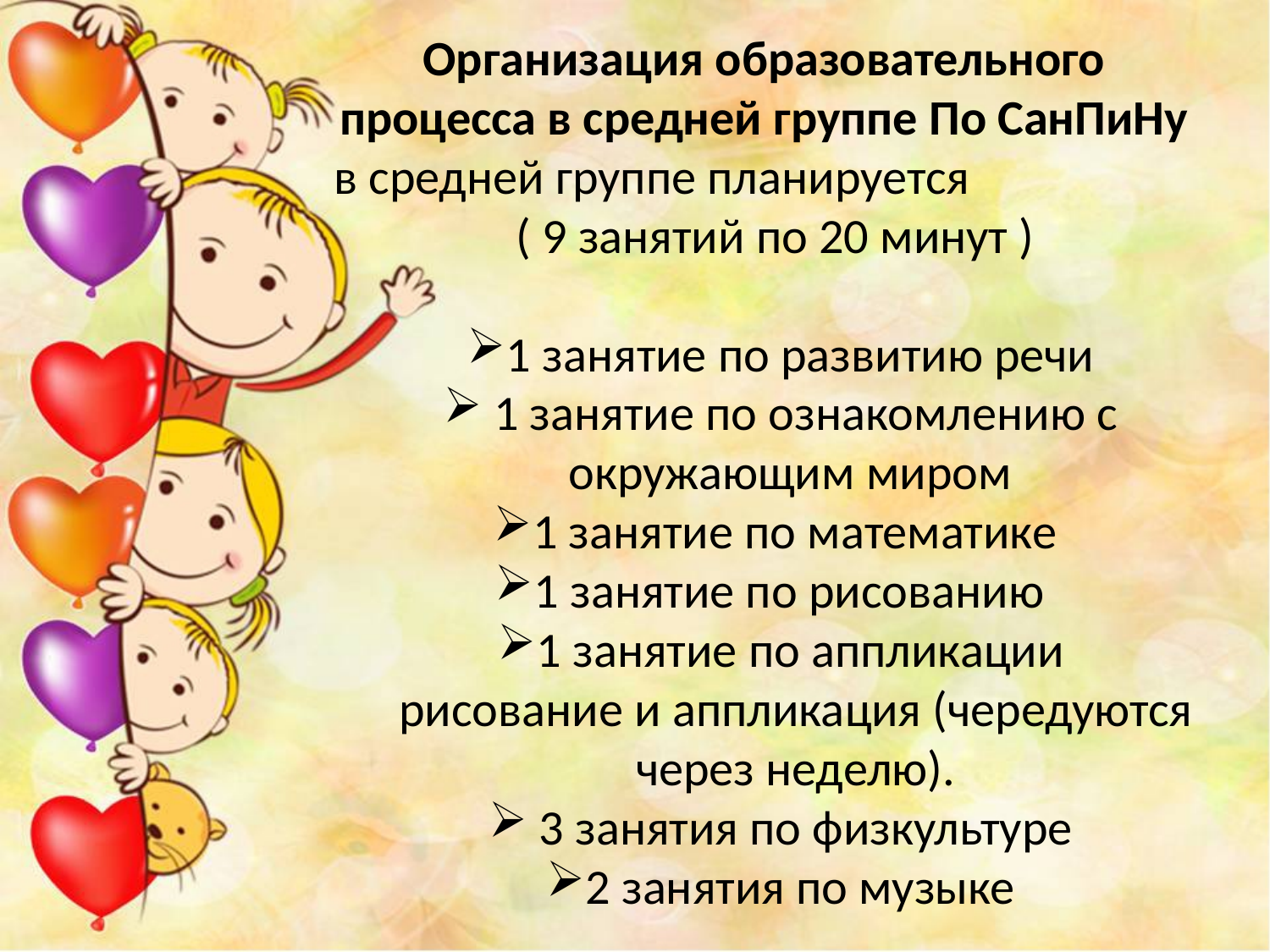

Организация образовательного процесса в средней группе По СанПиНу в средней группе планируется                       ( 9 занятий по 20 минут )

1 занятие по развитию речи
 1 занятие по ознакомлению с окружающим миром
1 занятие по математике
1 занятие по рисованию
1 занятие по аппликации
рисование и аппликация (чередуются через неделю).
 3 занятия по физкультуре
2 занятия по музыке